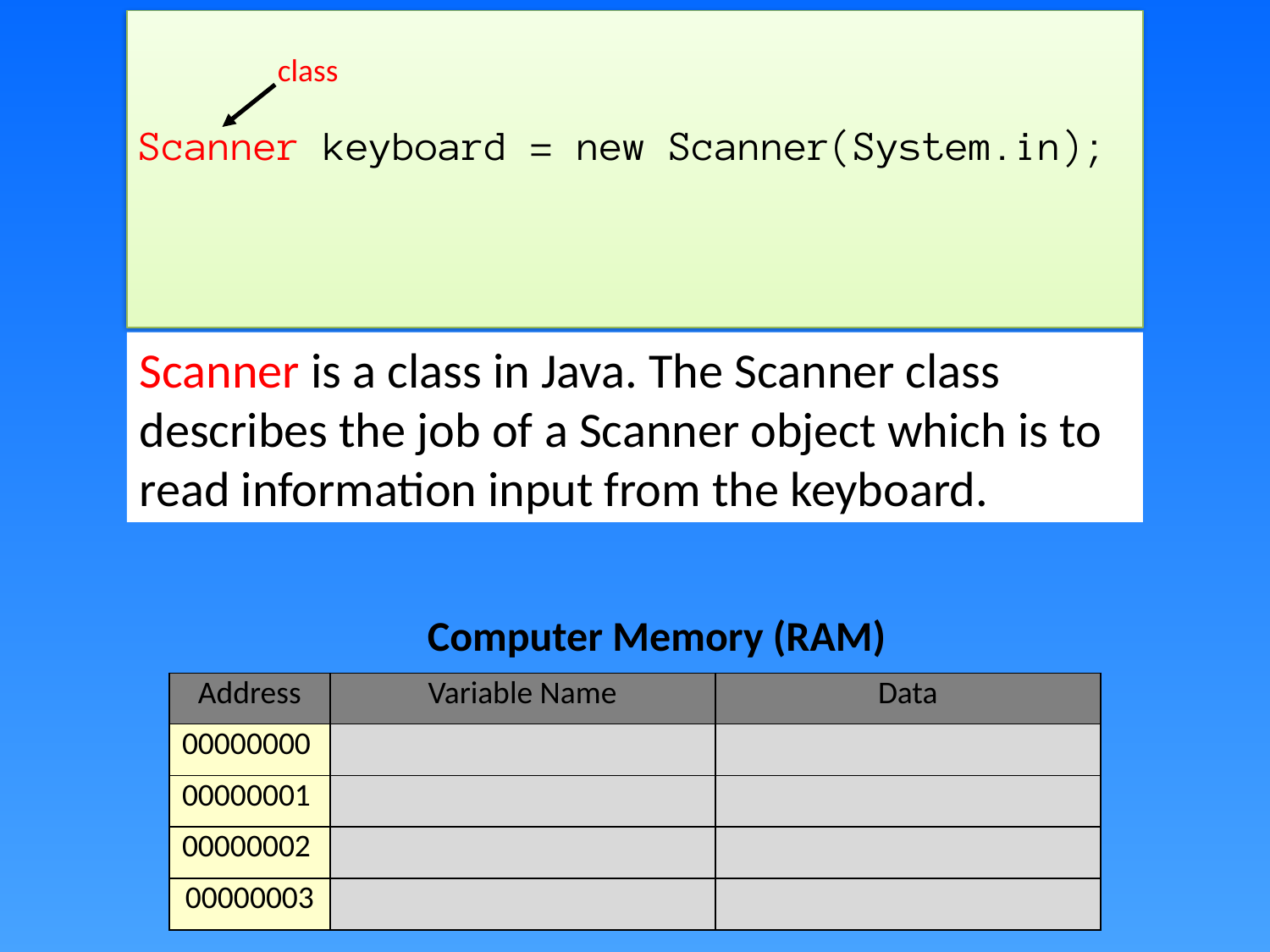

Scanner keyboard = new Scanner(System.in);

class
Scanner is a class in Java. The Scanner class describes the job of a Scanner object which is to read information input from the keyboard.
Computer Memory (RAM)
| Address | Variable Name | Data |
| --- | --- | --- |
| 00000000 |  |  |
| 00000001 |  |  |
| 00000002 |  |  |
| 00000003 |  |  |